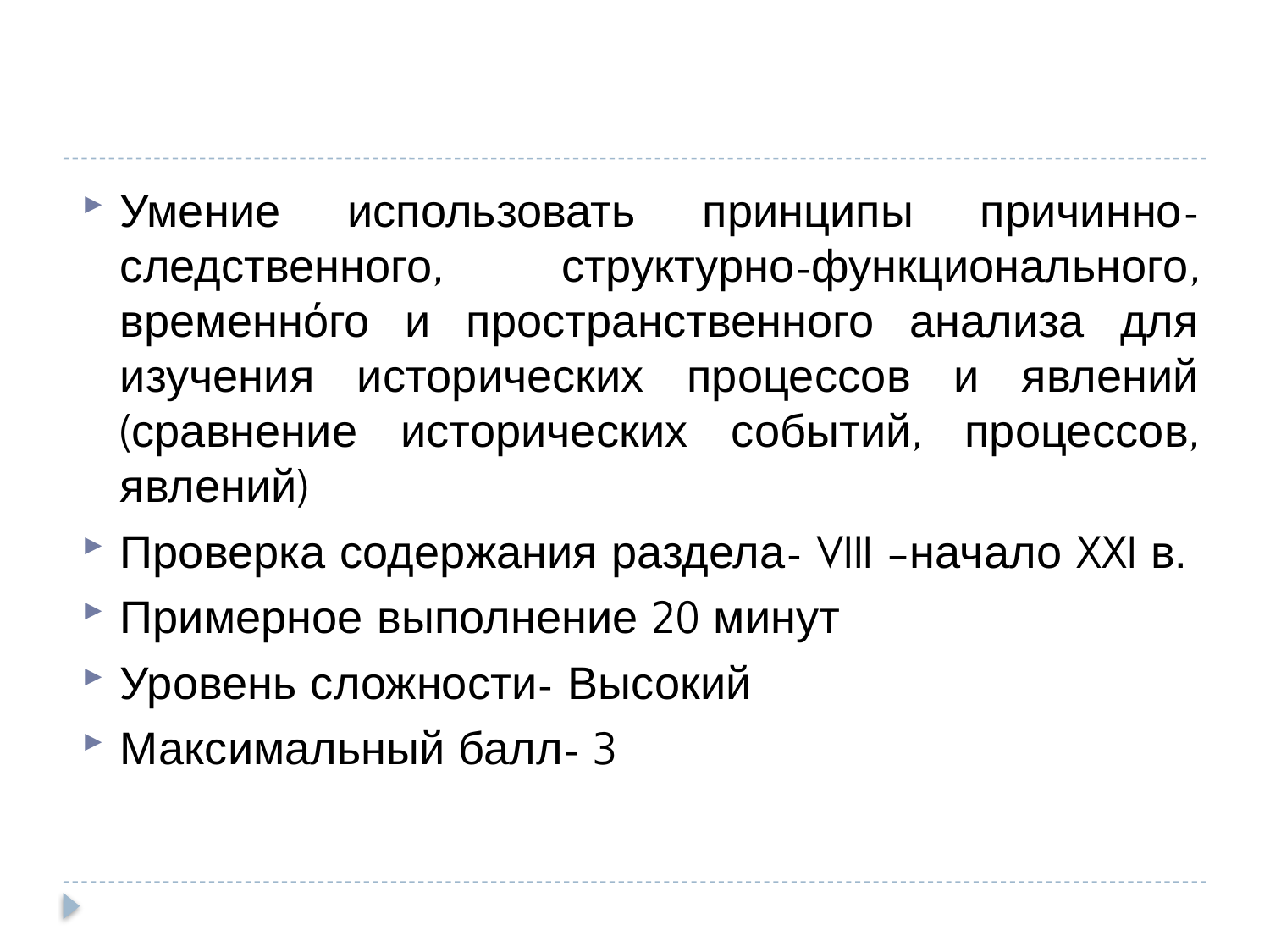

Умение использовать принципы причинно-следственного, структурно-функционального, временнόго и пространственного анализа для изучения исторических процессов и явлений (сравнение исторических событий, процессов, явлений)
Проверка содержания раздела- VIII –начало XXI в.
Примерное выполнение 20 минут
Уровень сложности- Высокий
Максимальный балл- 3